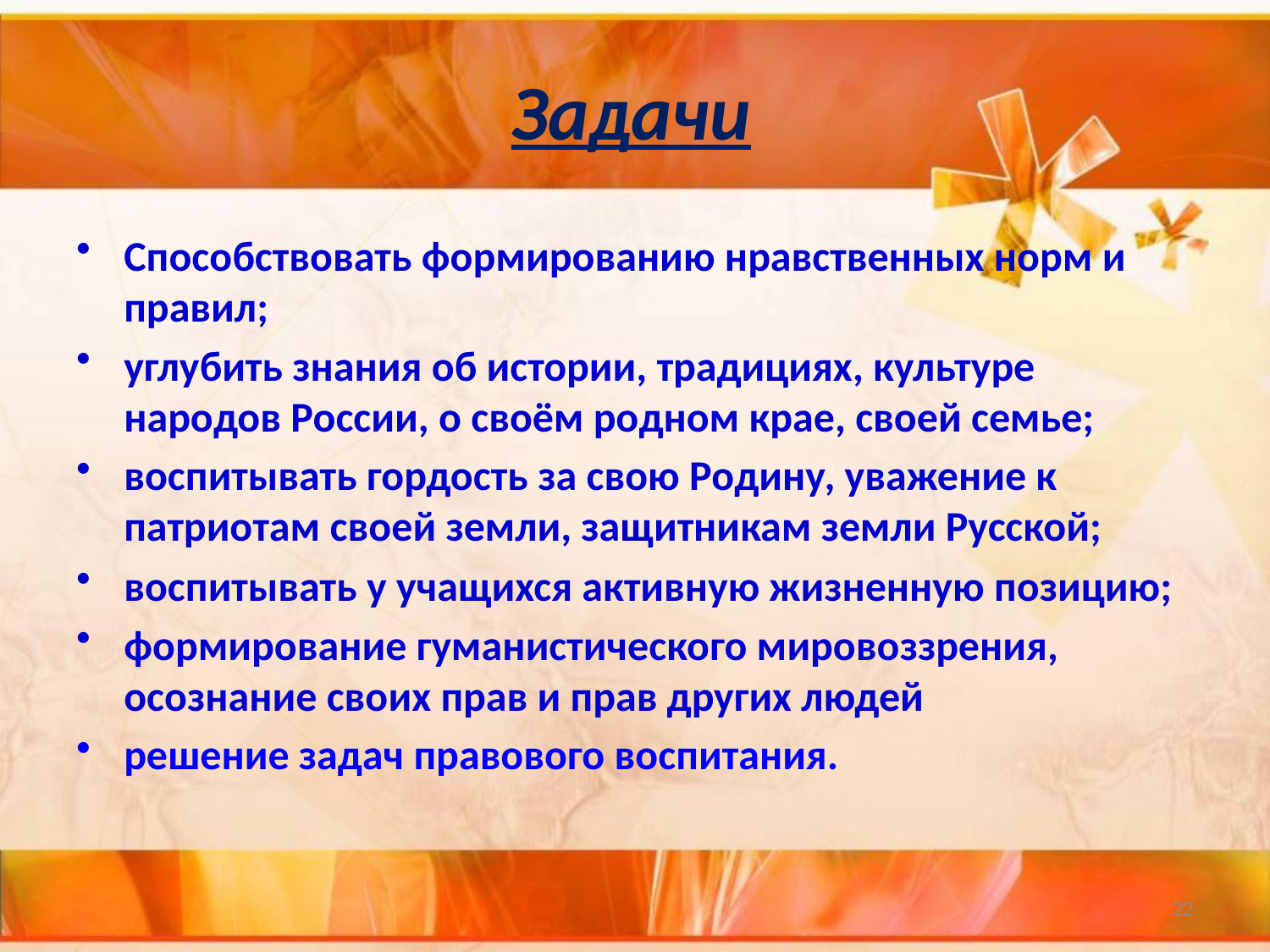

# Задачи
Способствовать формированию нравственных норм и правил;
углубить знания об истории, традициях, культуре народов России, о своём родном крае, своей семье;
воспитывать гордость за свою Родину, уважение к патриотам своей земли, защитникам земли Русской;
воспитывать у учащихся активную жизненную позицию;
формирование гуманистического мировоззрения, осознание своих прав и прав других людей
решение задач правового воспитания.

22